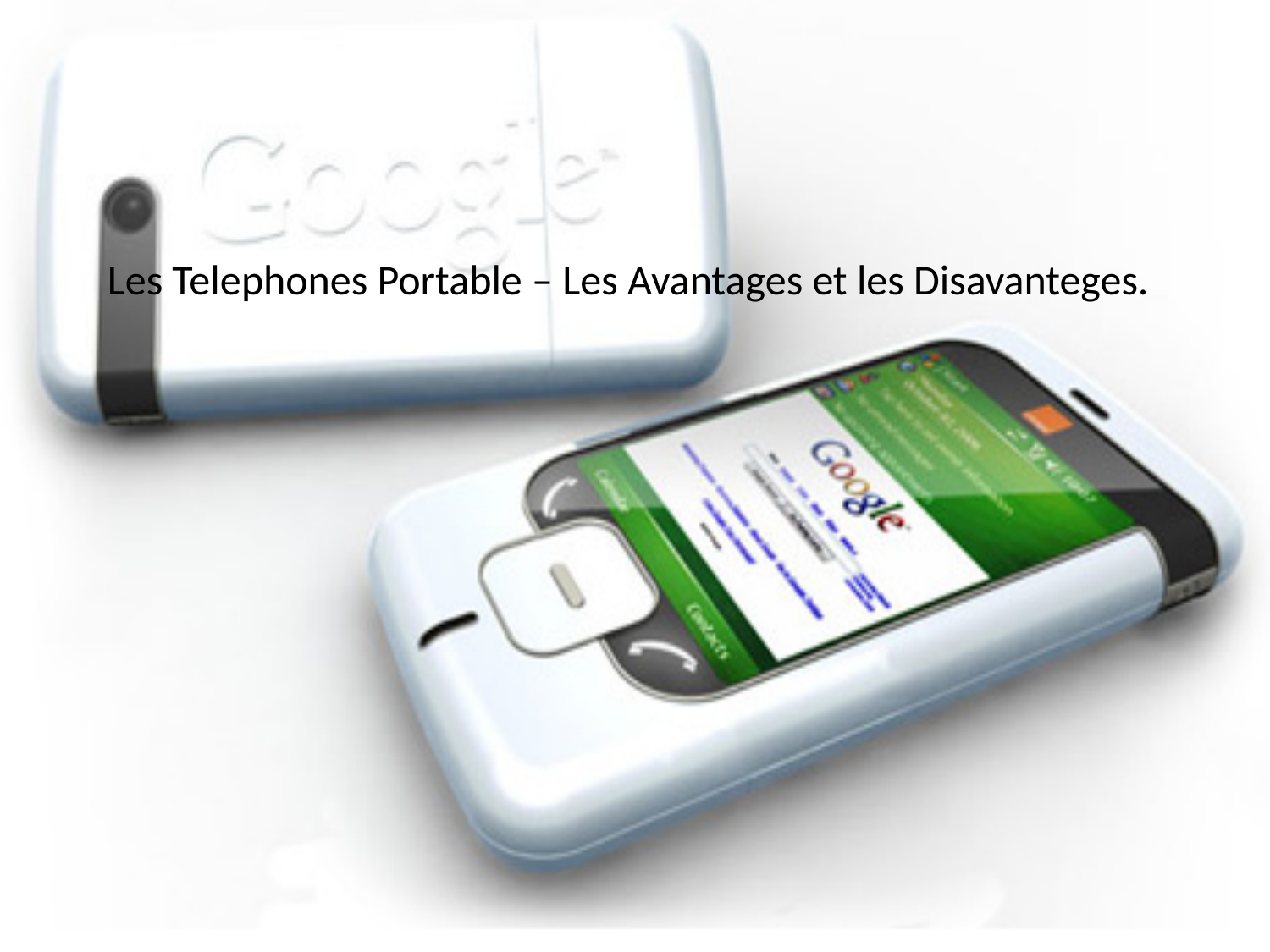

Les Telephones Portable – Les Avantages et les Disavanteges.